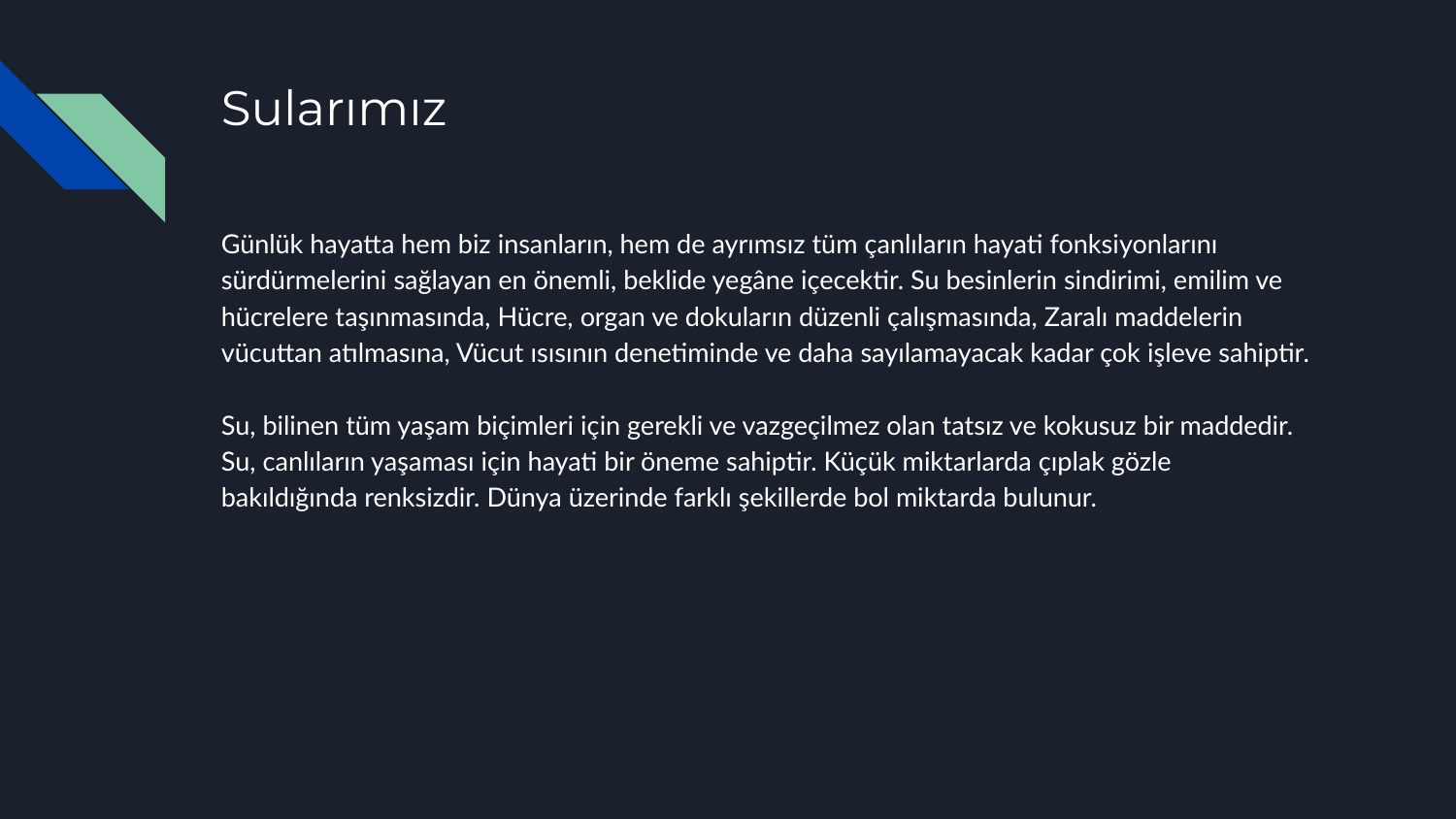

# Sularımız
Günlük hayatta hem biz insanların, hem de ayrımsız tüm çanlıların hayati fonksiyonlarını sürdürmelerini sağlayan en önemli, beklide yegâne içecektir. Su besinlerin sindirimi, emilim ve hücrelere taşınmasında, Hücre, organ ve dokuların düzenli çalışmasında, Zaralı maddelerin vücuttan atılmasına, Vücut ısısının denetiminde ve daha sayılamayacak kadar çok işleve sahiptir.
Su, bilinen tüm yaşam biçimleri için gerekli ve vazgeçilmez olan tatsız ve kokusuz bir maddedir. Su, canlıların yaşaması için hayati bir öneme sahiptir. Küçük miktarlarda çıplak gözle bakıldığında renksizdir. Dünya üzerinde farklı şekillerde bol miktarda bulunur.